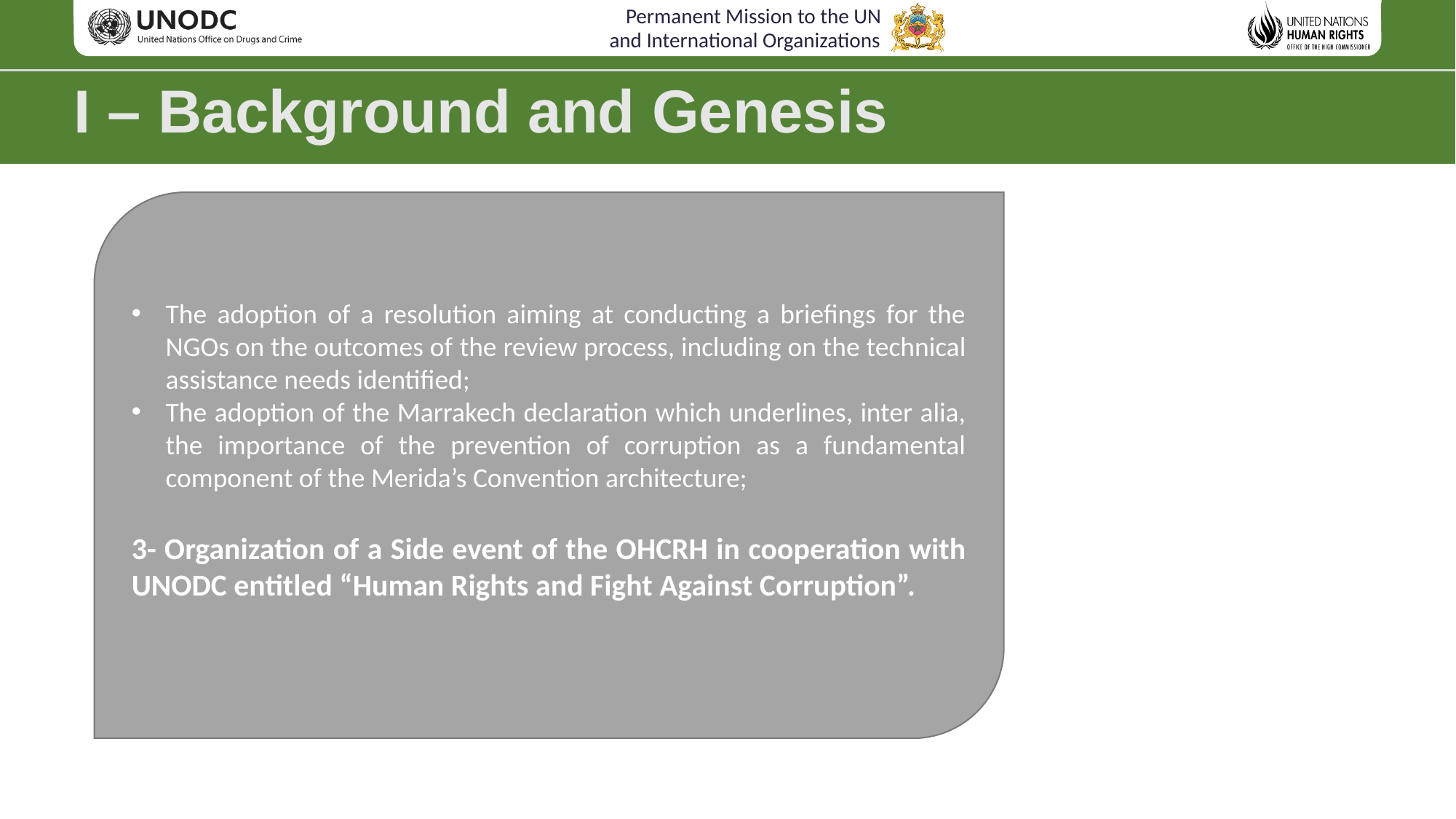

# I – Background and Genesis
The adoption of a resolution aiming at conducting a briefings for the NGOs on the outcomes of the review process, including on the technical assistance needs identified;
The adoption of the Marrakech declaration which underlines, inter alia, the importance of the prevention of corruption as a fundamental component of the Merida’s Convention architecture;

3- Organization of a Side event of the OHCRH in cooperation with UNODC entitled “Human Rights and Fight Against Corruption”.